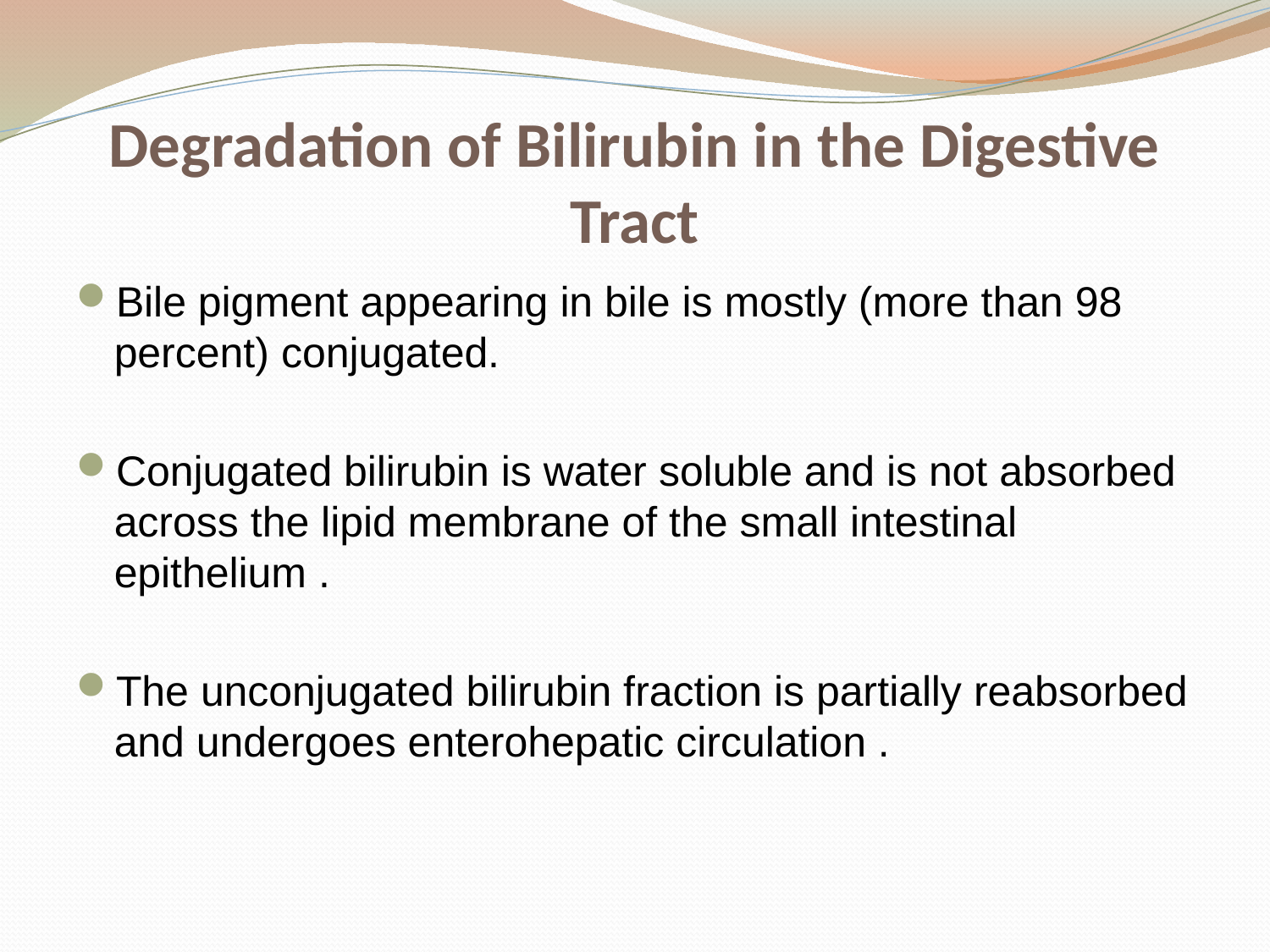

# Degradation of Bilirubin in the Digestive Tract
Bile pigment appearing in bile is mostly (more than 98 percent) conjugated.

Conjugated bilirubin is water soluble and is not absorbed across the lipid membrane of the small intestinal epithelium .

The unconjugated bilirubin fraction is partially reabsorbed and undergoes enterohepatic circulation .